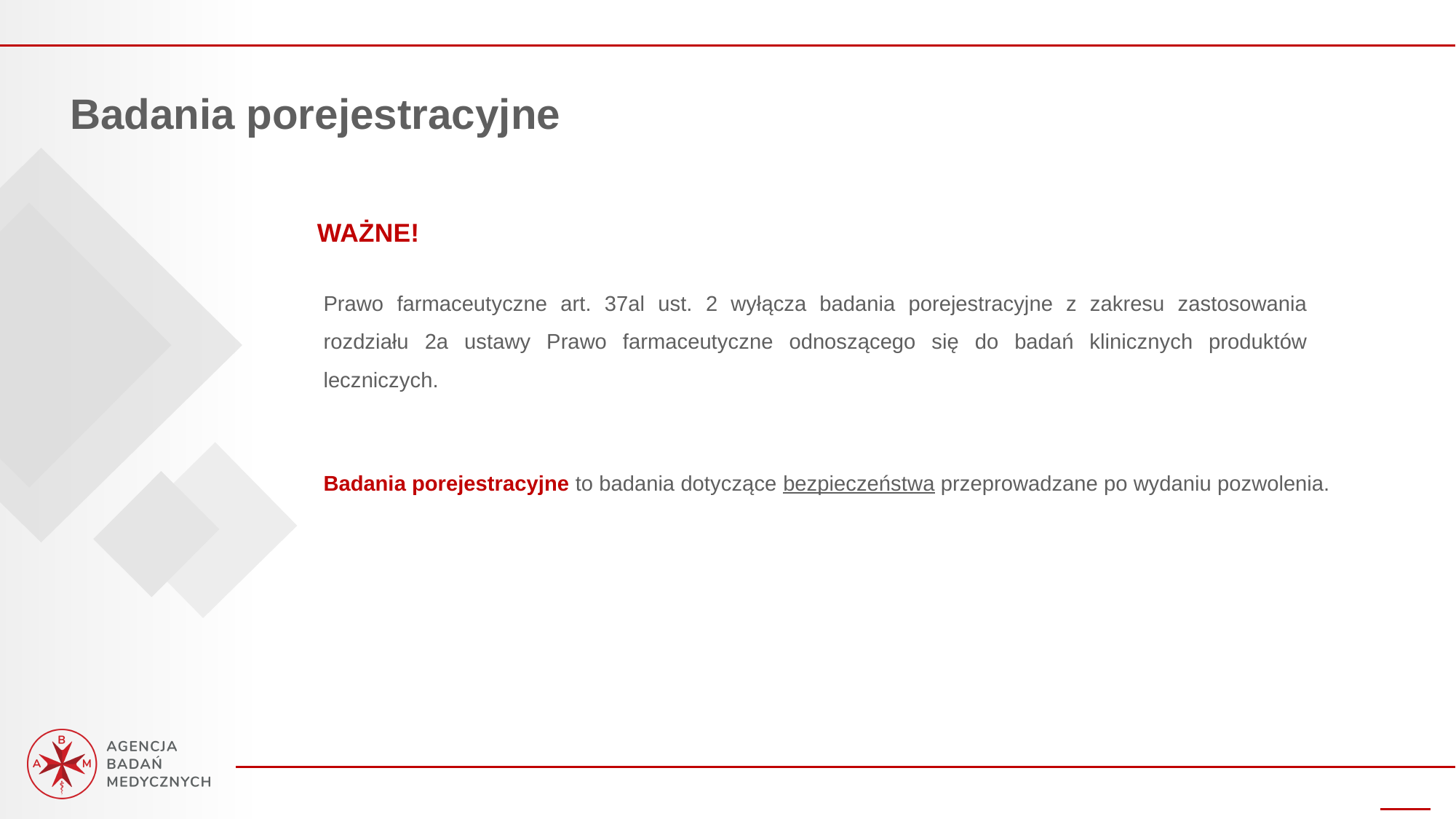

Badania porejestracyjne

WAŻNE!
Prawo farmaceutyczne art. 37al ust. 2 wyłącza badania porejestracyjne z zakresu zastosowania rozdziału 2a ustawy Prawo farmaceutyczne odnoszącego się do badań klinicznych produktów leczniczych.
Badania porejestracyjne to badania dotyczące bezpieczeństwa przeprowadzane po wydaniu pozwolenia.